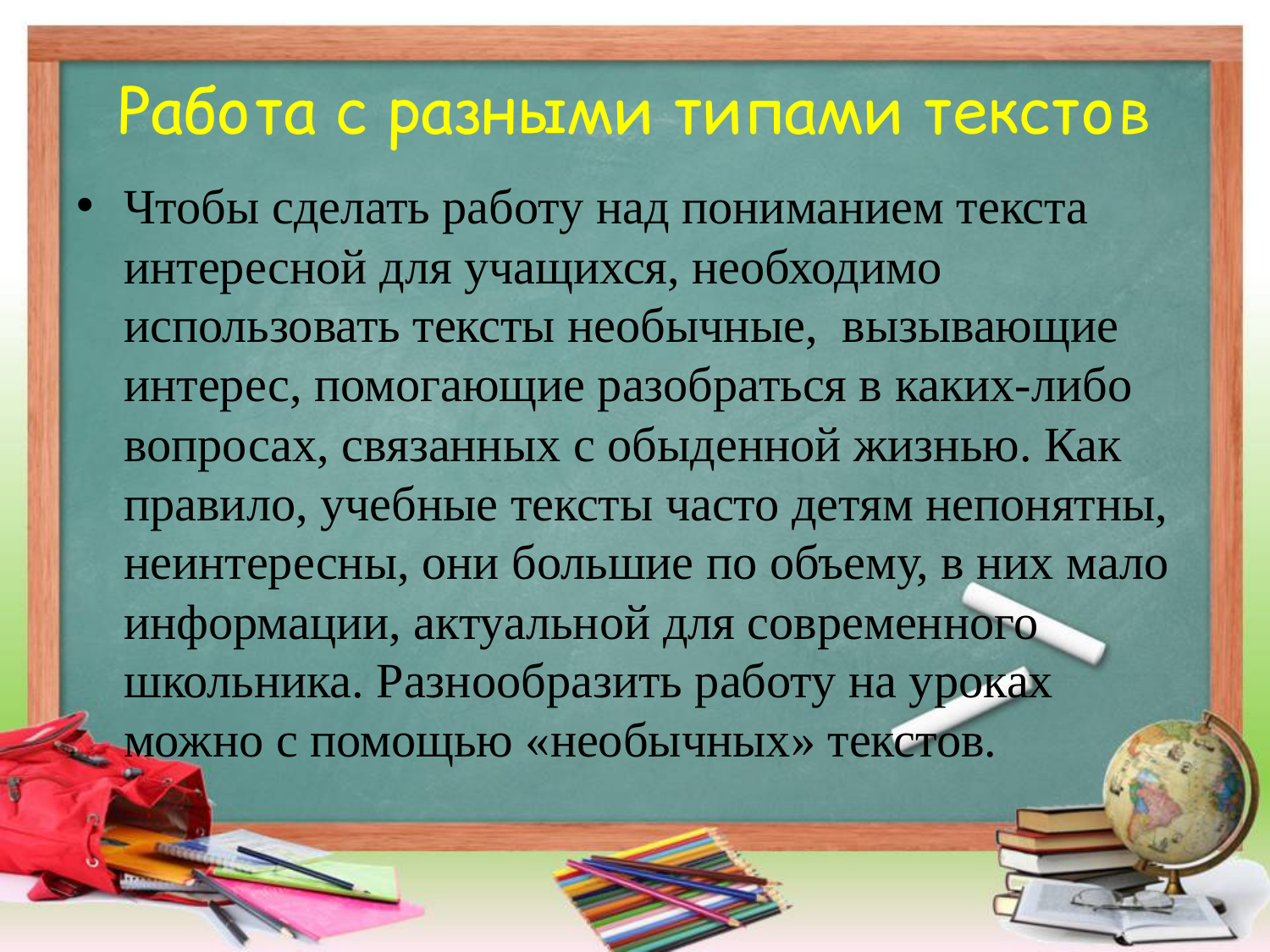

# Работа с разными типами текстов
Чтобы сделать работу над пониманием текста интересной для учащихся, необходимо использовать тексты необычные,  вызывающие интерес, помогающие разобраться в каких-либо вопросах, связанных с обыденной жизнью. Как правило, учебные тексты часто детям непонятны, неинтересны, они большие по объему, в них мало информации, актуальной для современного школьника. Разнообразить работу на уроках можно с помощью «необычных» текстов.